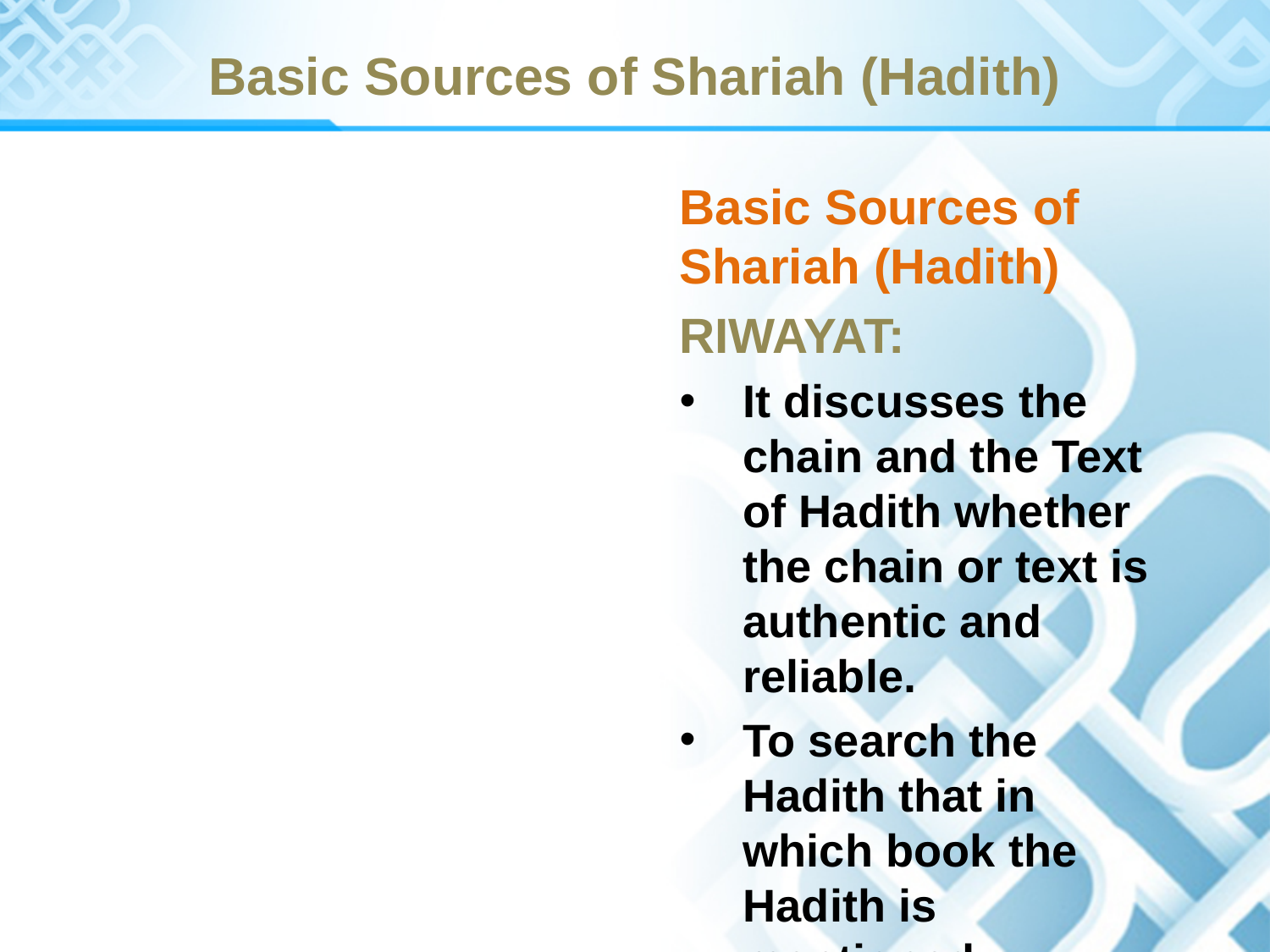

Basic Sources of Shariah (Hadith)
Basic Sources of Shariah (Hadith)
RIWAYAT:
It discusses the chain and the Text of Hadith whether the chain or text is authentic and reliable.
To search the Hadith that in which book the Hadith is mentioned